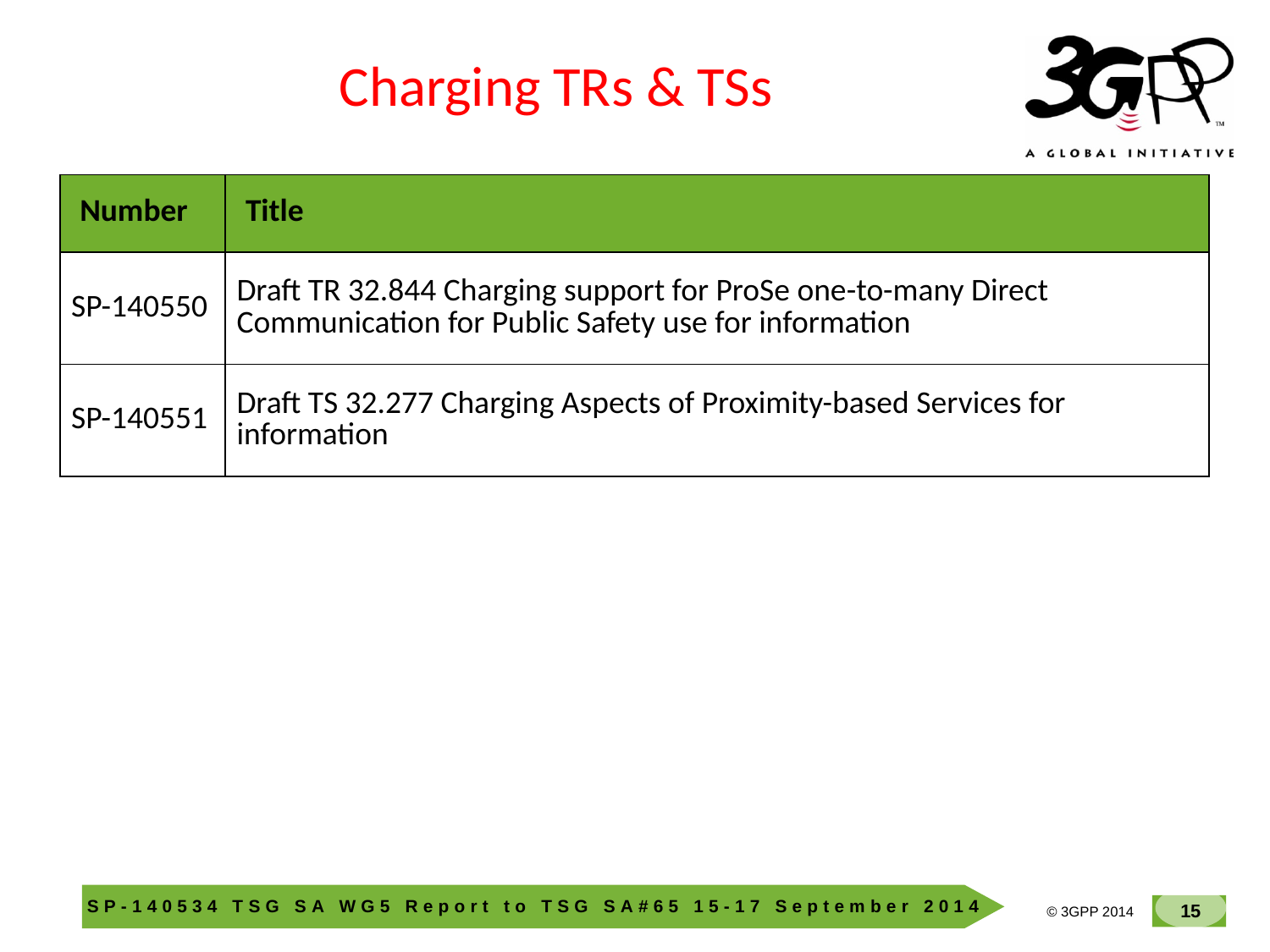

Charging TRs & TSs
| Number | Title |
| --- | --- |
| SP-140550 | Draft TR 32.844 Charging support for ProSe one-to-many Direct Communication for Public Safety use for information |
| SP-140551 | Draft TS 32.277 Charging Aspects of Proximity-based Services for information |